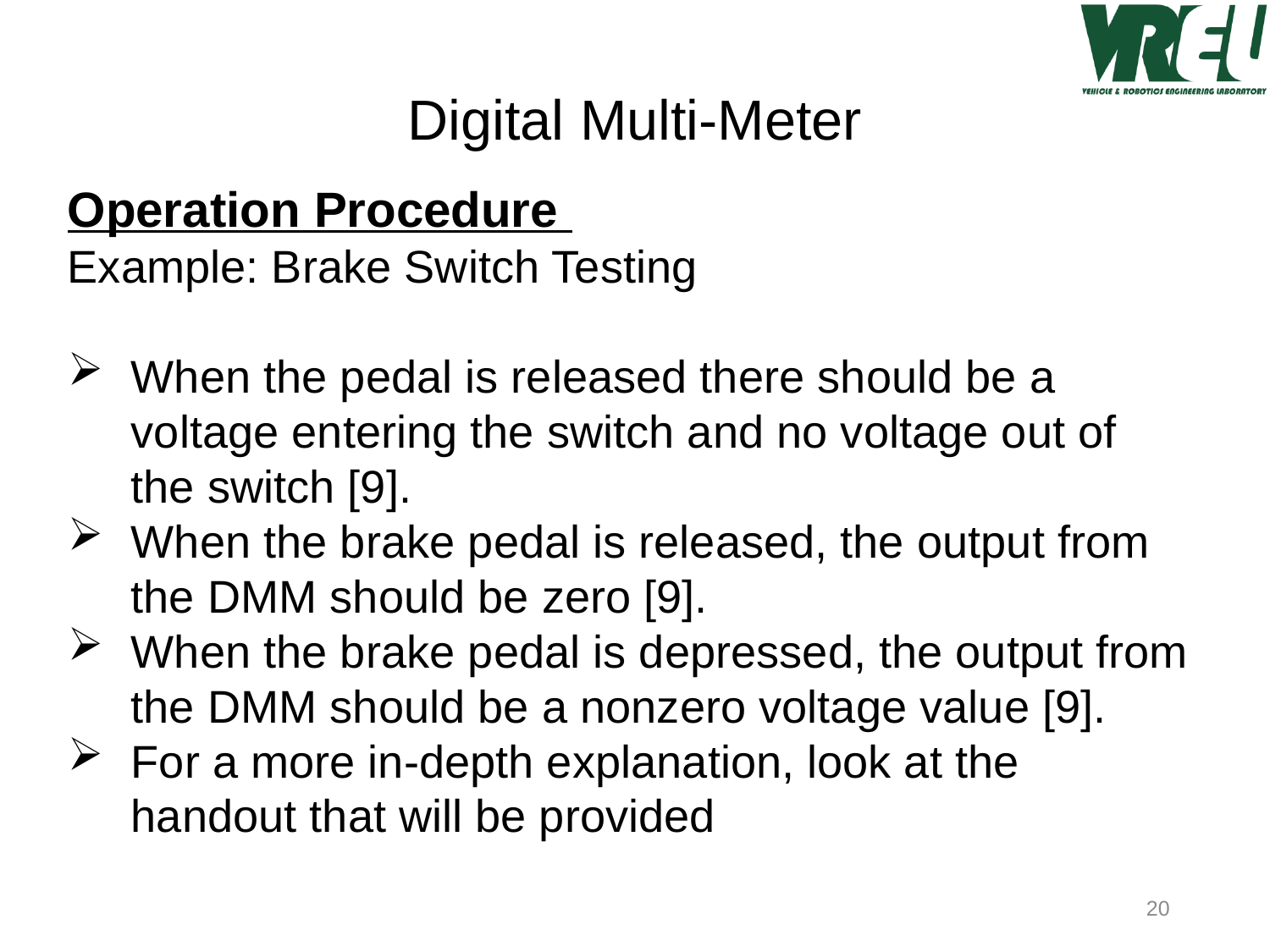

Digital Multi-Meter
Operation Procedure
Example: Brake Switch Testing

When the pedal is released there should be a voltage entering the switch and no voltage out of the switch [9].
When the brake pedal is released, the output from the DMM should be zero [9].
When the brake pedal is depressed, the output from the DMM should be a nonzero voltage value [9].
For a more in-depth explanation, look at the handout that will be provided

20